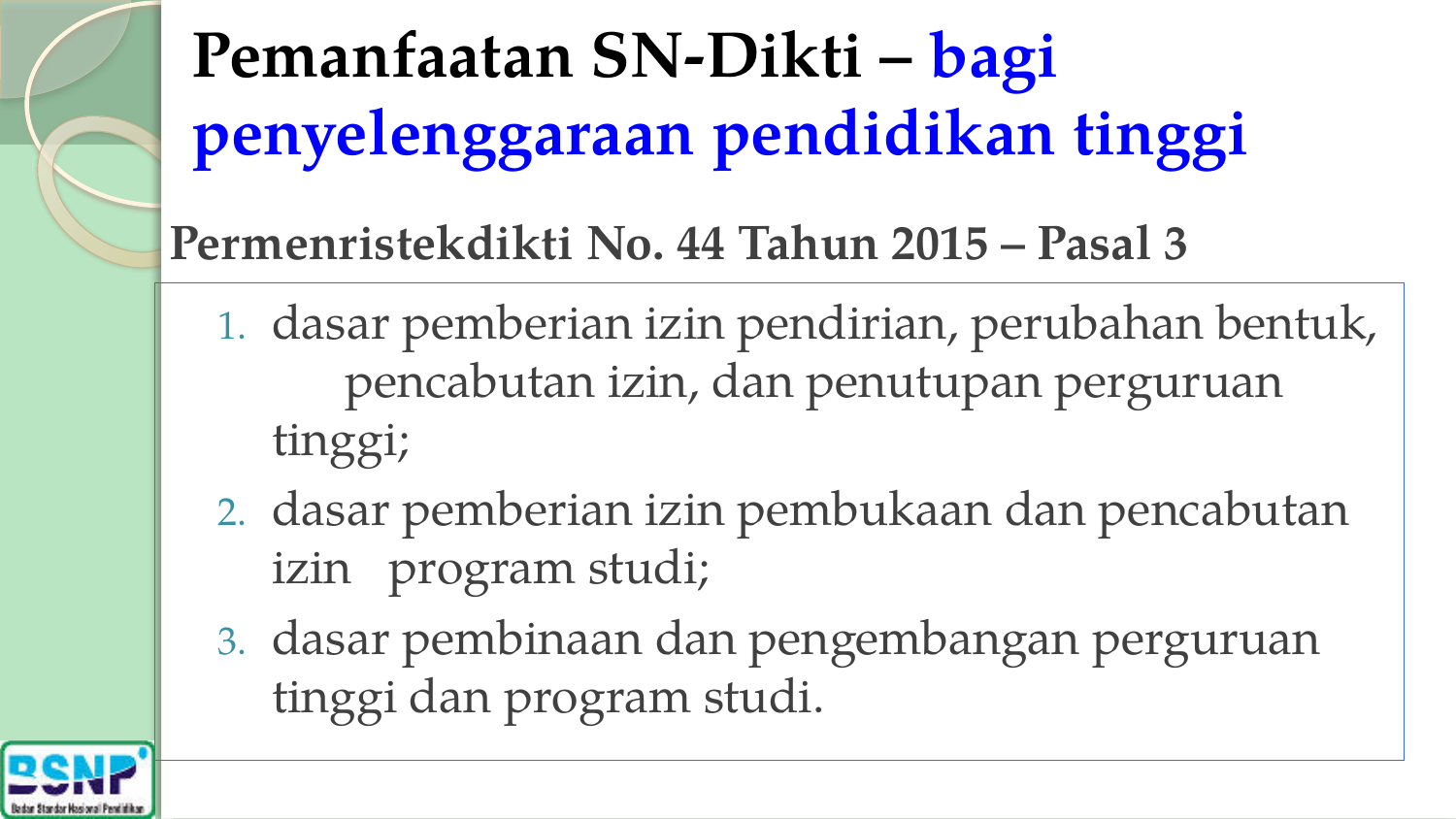

# Pemanfaatan SN-Dikti – bagi penyelenggaraan pendidikan tinggi
Permenristekdikti No. 44 Tahun 2015 – Pasal 3
dasar pemberian izin pendirian, perubahan bentuk,       pencabutan izin, dan penutupan perguruan tinggi;
dasar pemberian izin pembukaan dan pencabutan izin   program studi;
dasar pembinaan dan pengembangan perguruan tinggi dan program studi.